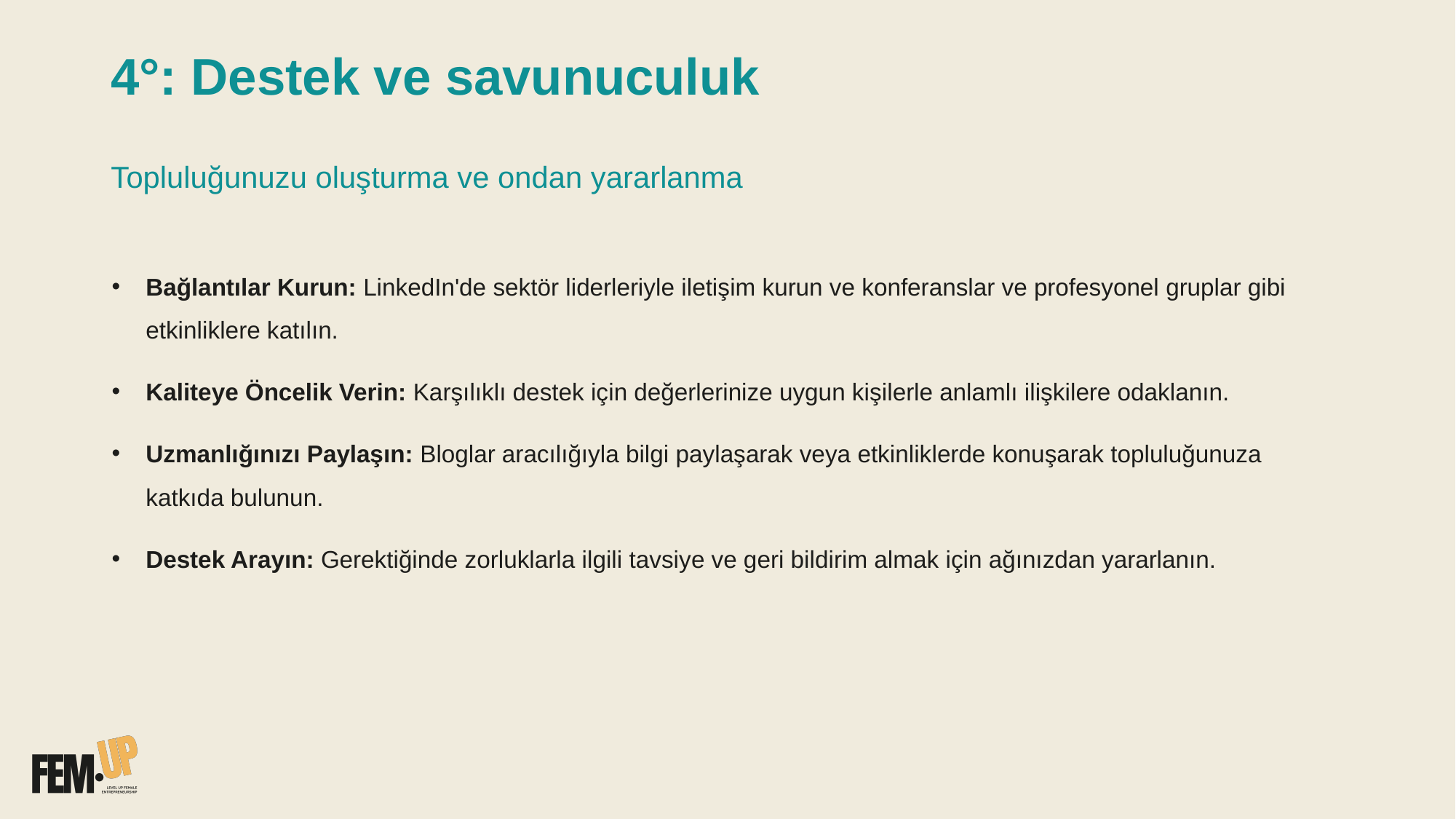

# 4°: Destek ve savunuculuk Topluluğunuzu oluşturma ve ondan yararlanma

Bağlantılar Kurun: LinkedIn'de sektör liderleriyle iletişim kurun ve konferanslar ve profesyonel gruplar gibi etkinliklere katılın.
Kaliteye Öncelik Verin: Karşılıklı destek için değerlerinize uygun kişilerle anlamlı ilişkilere odaklanın.
Uzmanlığınızı Paylaşın: Bloglar aracılığıyla bilgi paylaşarak veya etkinliklerde konuşarak topluluğunuza katkıda bulunun.
Destek Arayın: Gerektiğinde zorluklarla ilgili tavsiye ve geri bildirim almak için ağınızdan yararlanın.